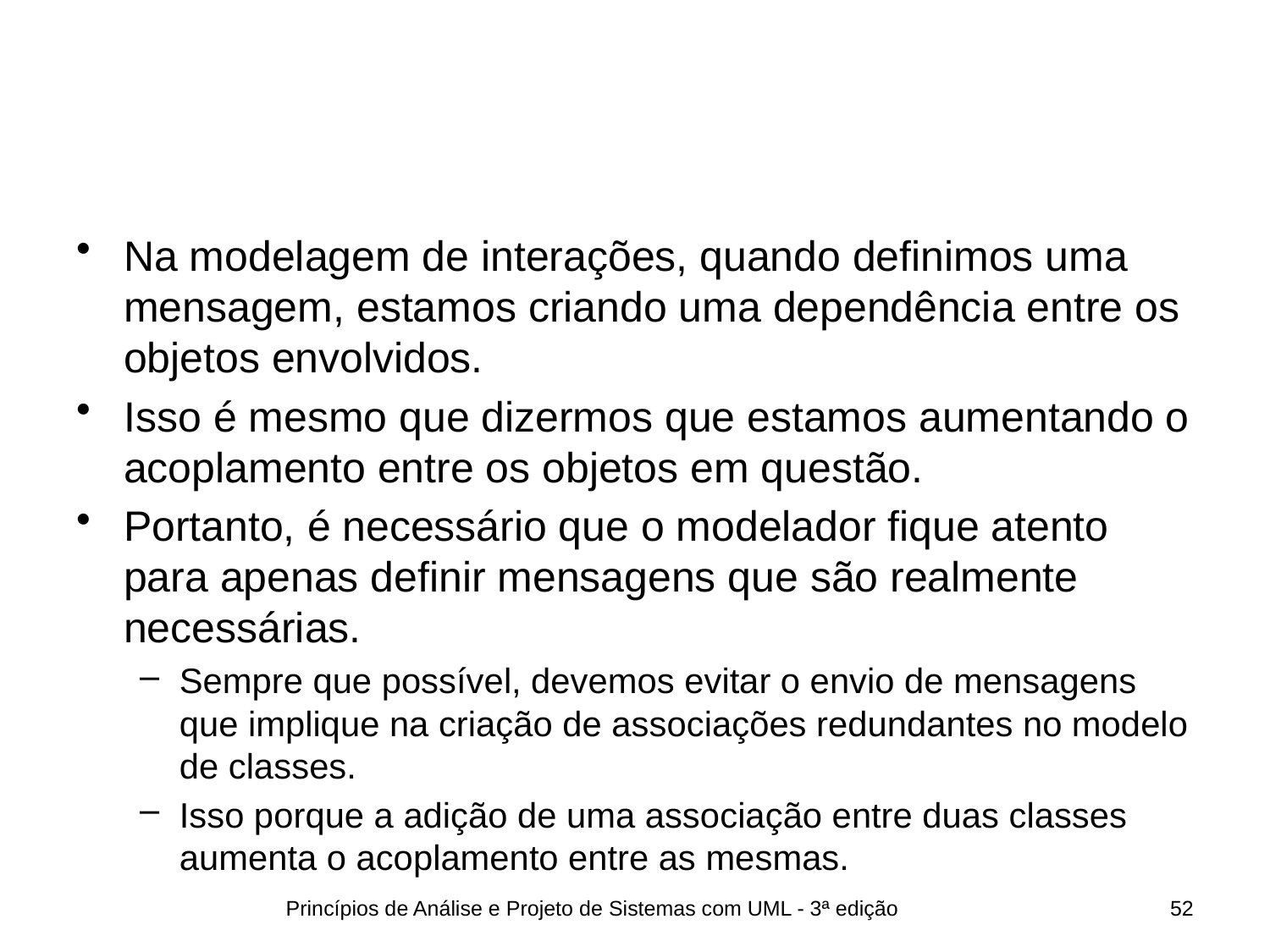

#
Na modelagem de interações, quando definimos uma mensagem, estamos criando uma dependência entre os objetos envolvidos.
Isso é mesmo que dizermos que estamos aumentando o acoplamento entre os objetos em questão.
Portanto, é necessário que o modelador fique atento para apenas definir mensagens que são realmente necessárias.
Sempre que possível, devemos evitar o envio de mensagens que implique na criação de associações redundantes no modelo de classes.
Isso porque a adição de uma associação entre duas classes aumenta o acoplamento entre as mesmas.
Princípios de Análise e Projeto de Sistemas com UML - 3ª edição
52